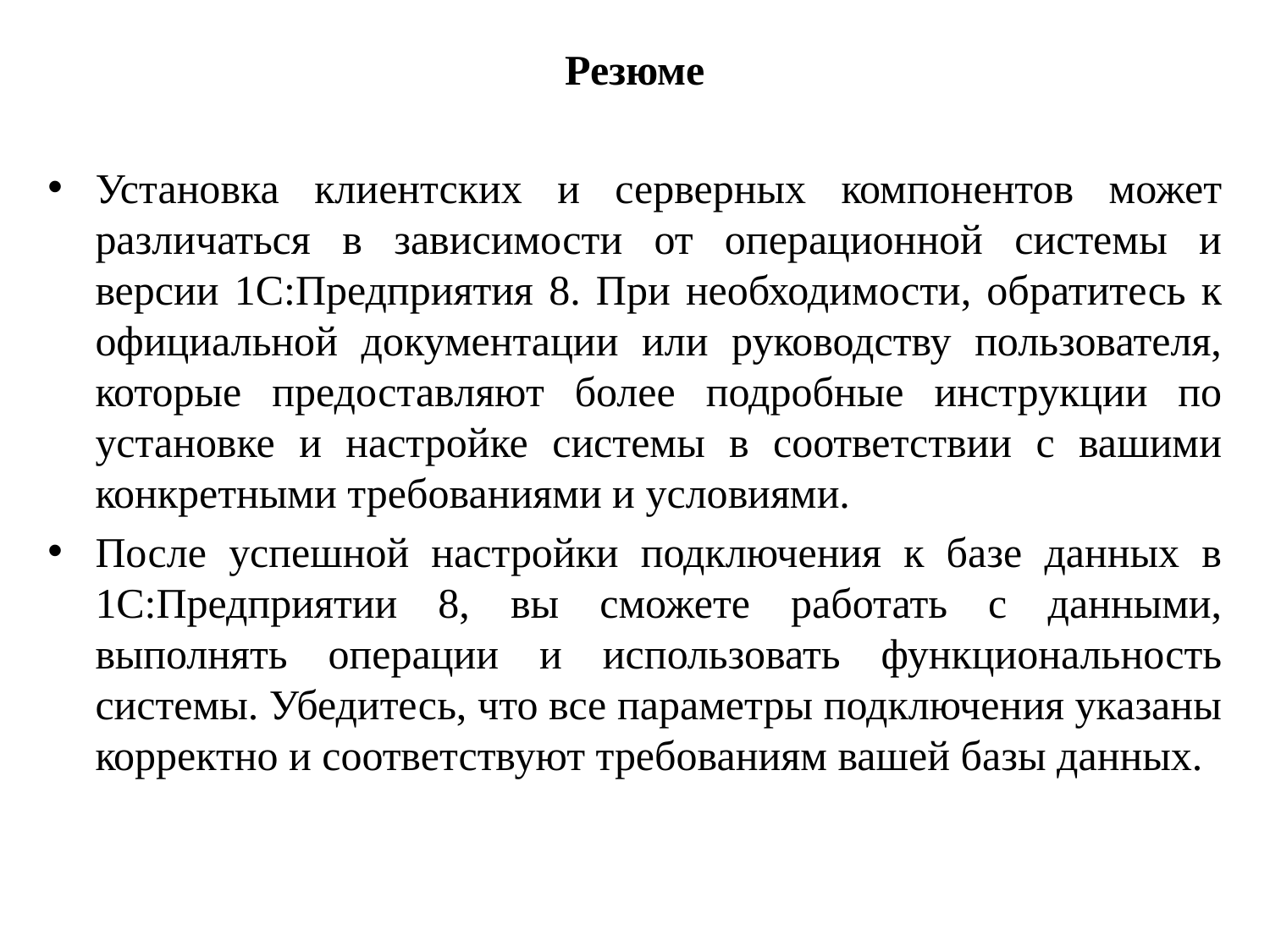

Резюме

Установка клиентских и серверных компонентов может различаться в зависимости от операционной системы и версии 1С:Предприятия 8. При необходимости, обратитесь к официальной документации или руководству пользователя, которые предоставляют более подробные инструкции по установке и настройке системы в соответствии с вашими конкретными требованиями и условиями.
После успешной настройки подключения к базе данных в 1С:Предприятии 8, вы сможете работать с данными, выполнять операции и использовать функциональность системы. Убедитесь, что все параметры подключения указаны корректно и соответствуют требованиям вашей базы данных.